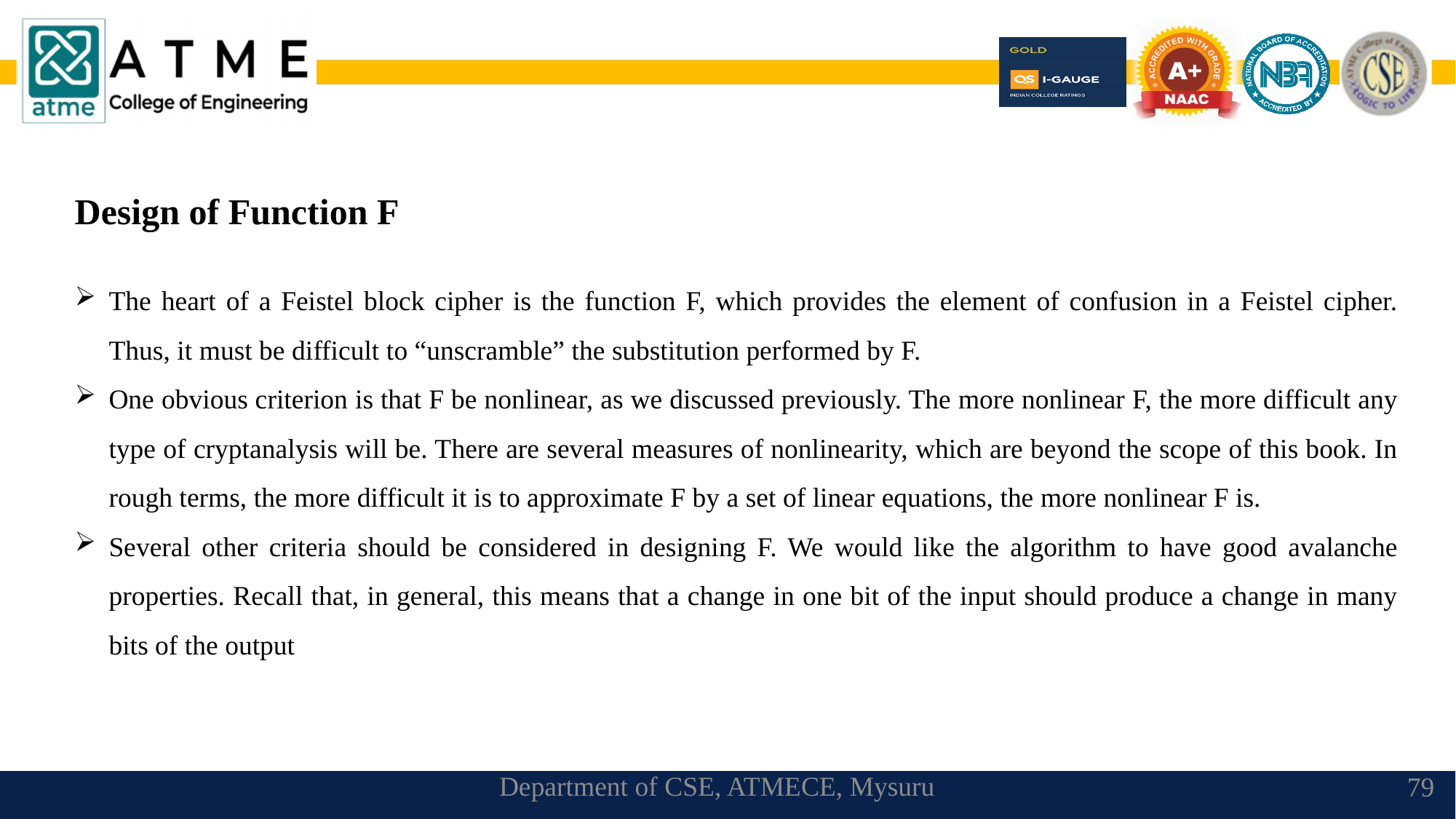

Design of Function F
The heart of a Feistel block cipher is the function F, which provides the element of confusion in a Feistel cipher. Thus, it must be difficult to “unscramble” the substitution performed by F.
One obvious criterion is that F be nonlinear, as we discussed previously. The more nonlinear F, the more difficult any type of cryptanalysis will be. There are several measures of nonlinearity, which are beyond the scope of this book. In rough terms, the more difficult it is to approximate F by a set of linear equations, the more nonlinear F is.
Several other criteria should be considered in designing F. We would like the algorithm to have good avalanche properties. Recall that, in general, this means that a change in one bit of the input should produce a change in many bits of the output
Department of CSE, ATMECE, Mysuru
79